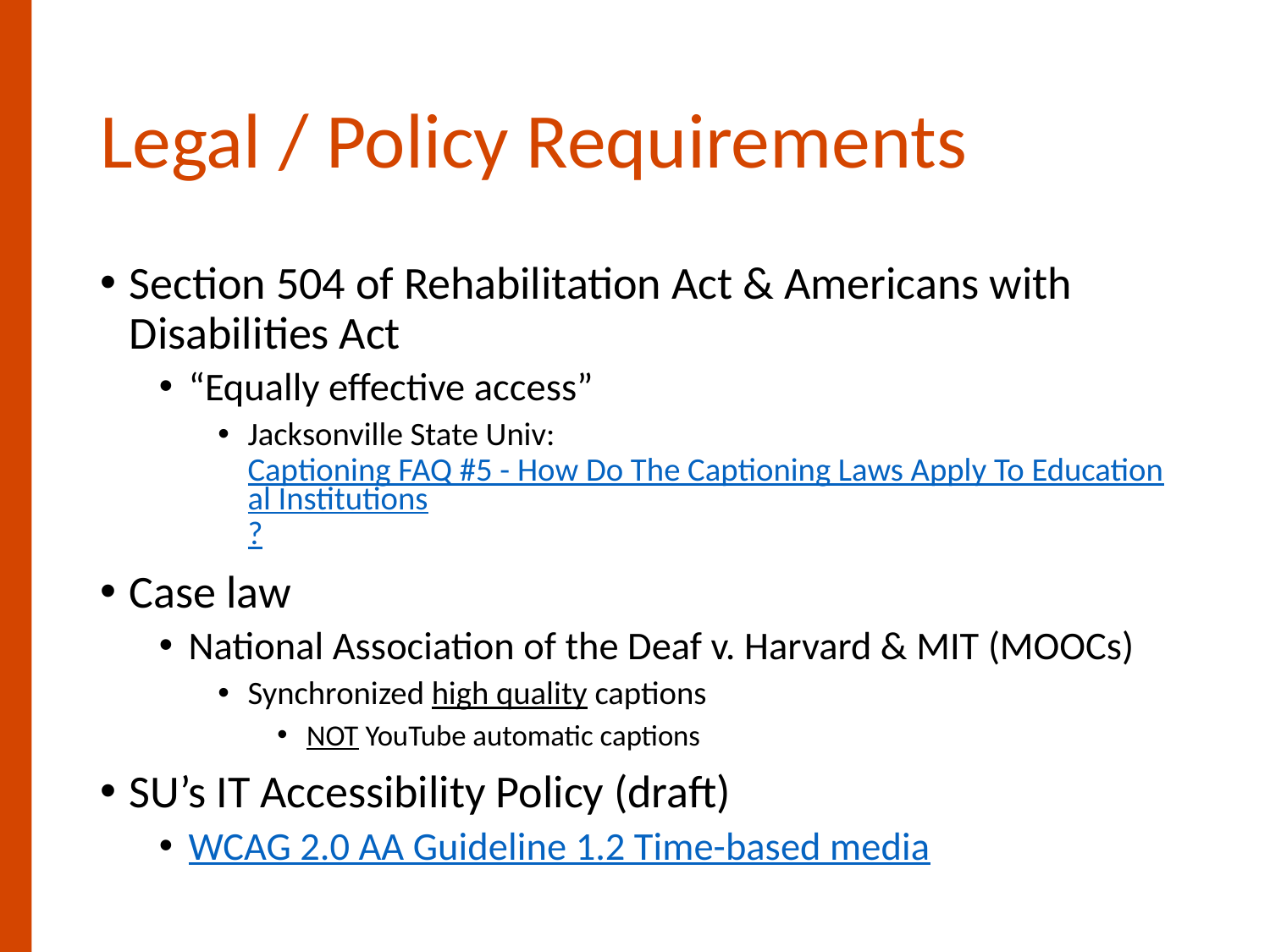

# Legal / Policy Requirements
Section 504 of Rehabilitation Act & Americans with Disabilities Act
“Equally effective access”
Jacksonville State Univ: Captioning FAQ #5 - How Do The Captioning Laws Apply To Educational Institutions?
Case law
National Association of the Deaf v. Harvard & MIT (MOOCs)
Synchronized high quality captions
NOT YouTube automatic captions
SU’s IT Accessibility Policy (draft)
WCAG 2.0 AA Guideline 1.2 Time-based media